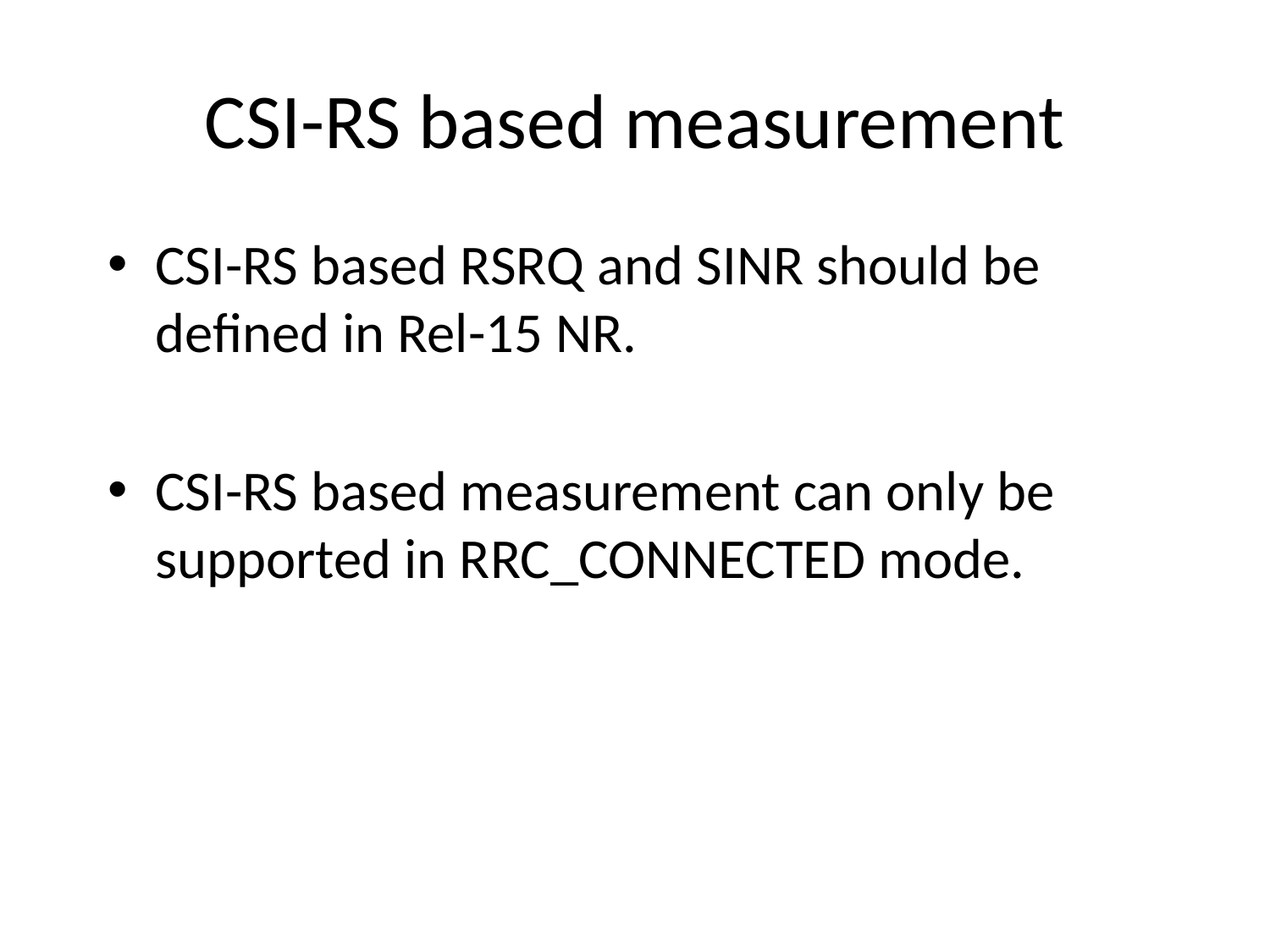

# CSI-RS based measurement
CSI-RS based RSRQ and SINR should be defined in Rel-15 NR.

CSI-RS based measurement can only be supported in RRC_CONNECTED mode.